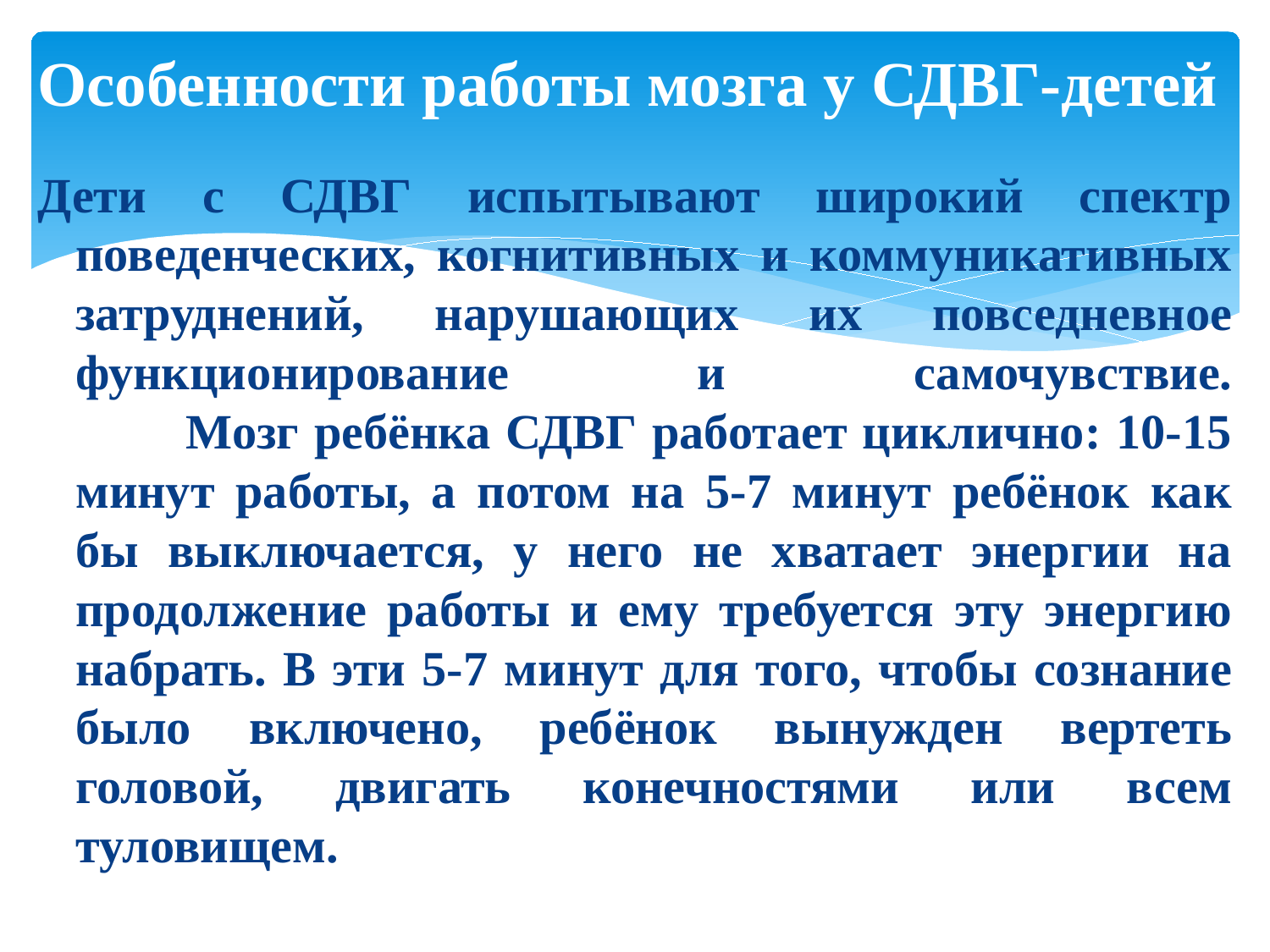

Особенности работы мозга у СДВГ-детей

Дети с СДВГ испытывают широкий спектр поведенческих, когнитивных и коммуникативных затруднений, нарушающих их повседневное функционирование и самочувствие.
         Мозг ребёнка СДВГ работает циклично: 10-15 минут работы, а потом на 5-7 минут ребёнок как бы выключается, у него не хватает энергии на продолжение работы и ему требуется эту энергию набрать. В эти 5-7 минут для того, чтобы сознание было включено, ребёнок вынужден вертеть головой, двигать конечностями или всем туловищем.